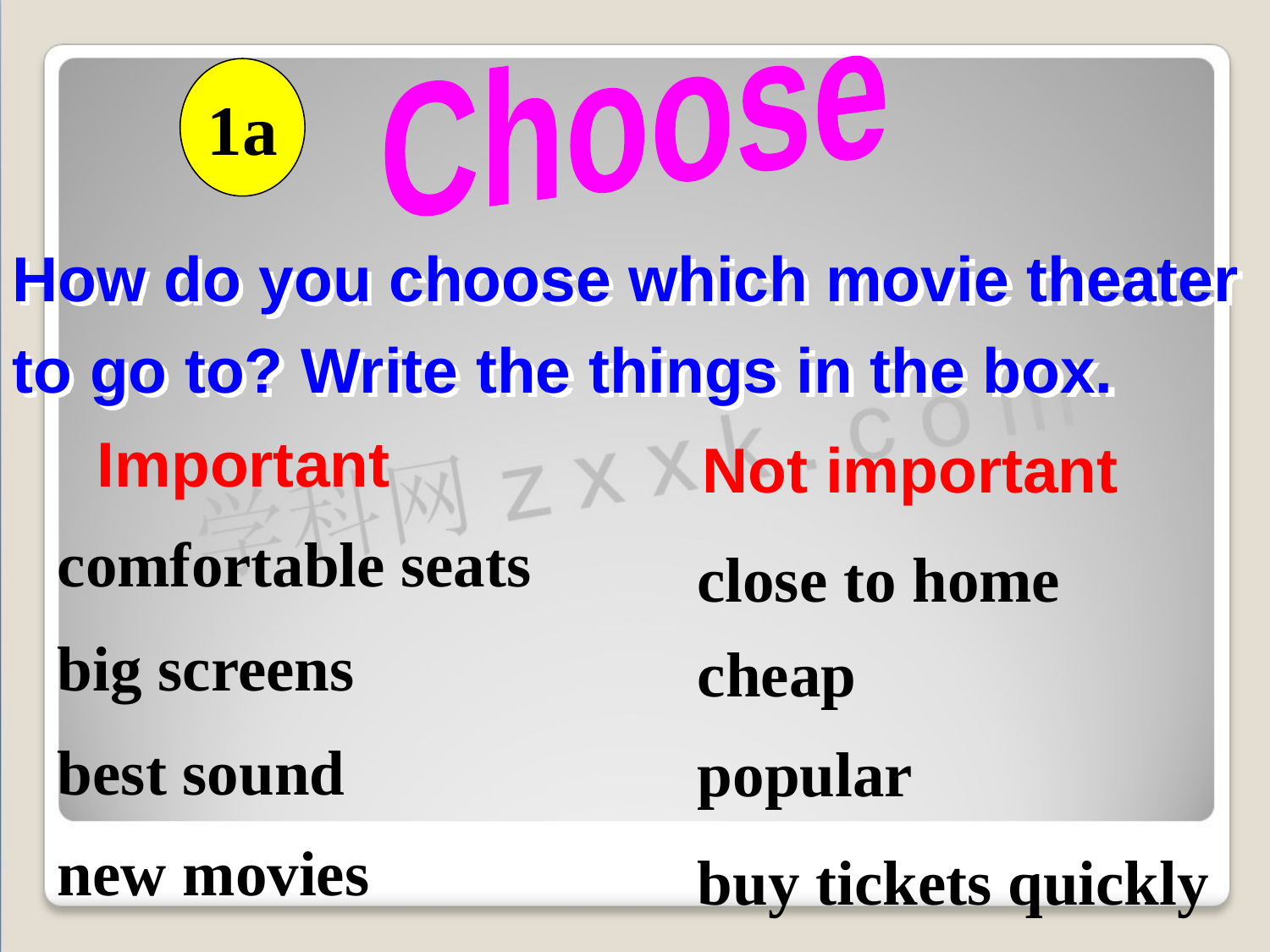

Choose
1a
How do you choose which movie theater to go to? Write the things in the box.
Important
Not important
comfortable seats
close to home
big screens
cheap
best sound
popular
new movies
buy tickets quickly